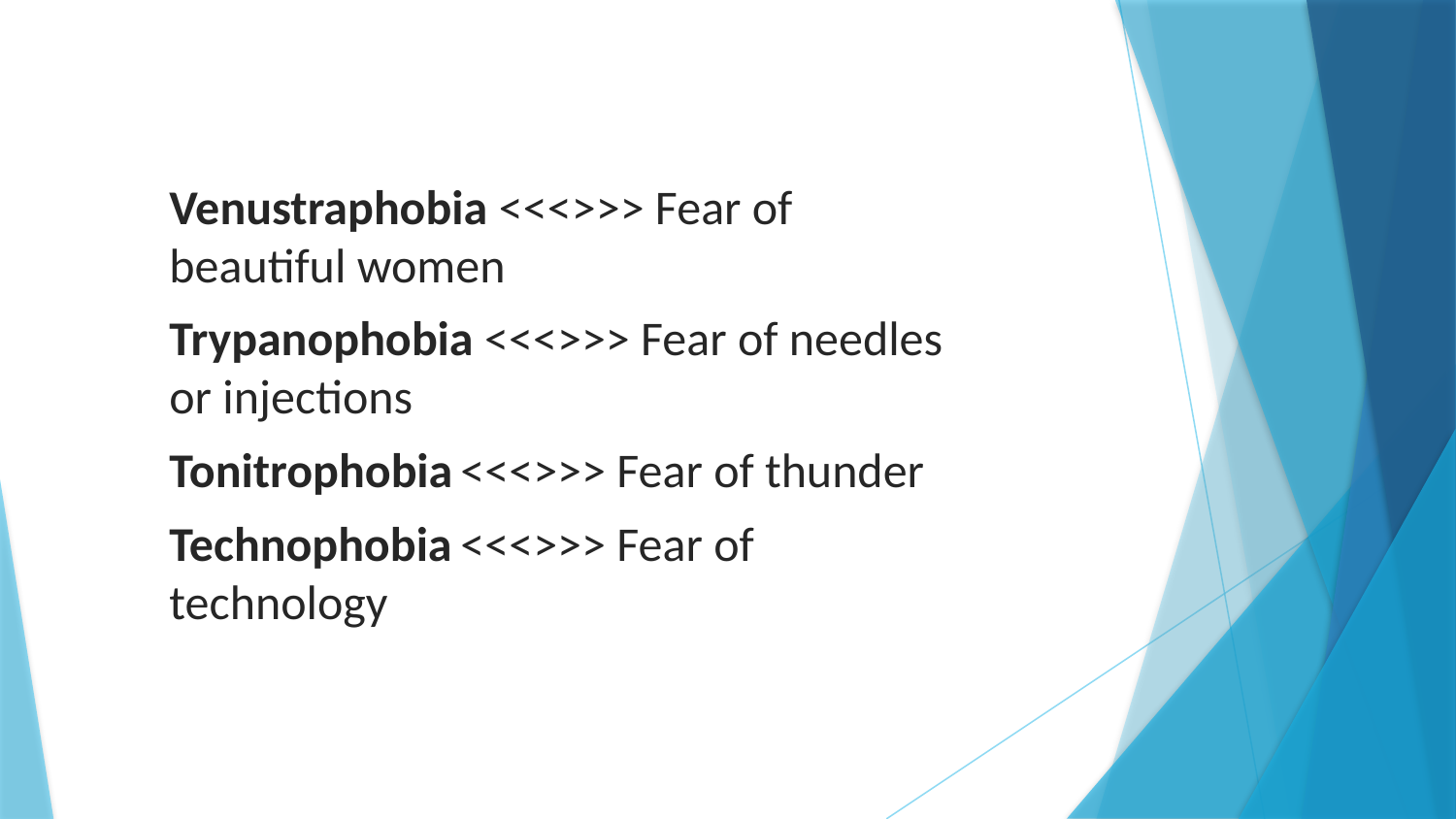

Venustraphobia <<<>>> Fear of beautiful women
Trypanophobia <<<>>> Fear of needles or injections
Tonitrophobia	<<<>>> Fear of thunder
Technophobia	<<<>>> Fear of technology